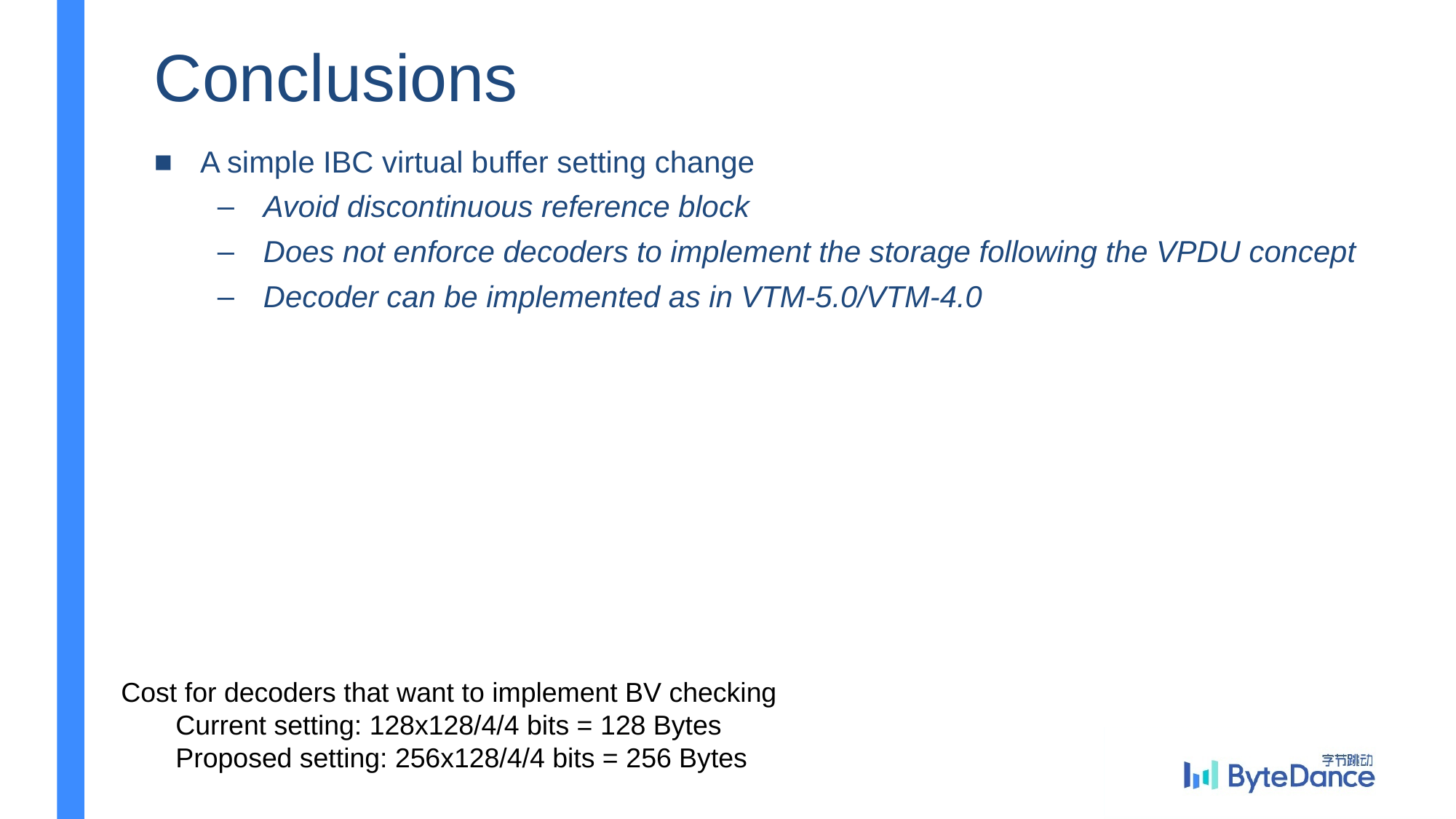

# Conclusions
A simple IBC virtual buffer setting change
Avoid discontinuous reference block
Does not enforce decoders to implement the storage following the VPDU concept
Decoder can be implemented as in VTM-5.0/VTM-4.0
Cost for decoders that want to implement BV checking
Current setting: 128x128/4/4 bits = 128 Bytes
Proposed setting: 256x128/4/4 bits = 256 Bytes